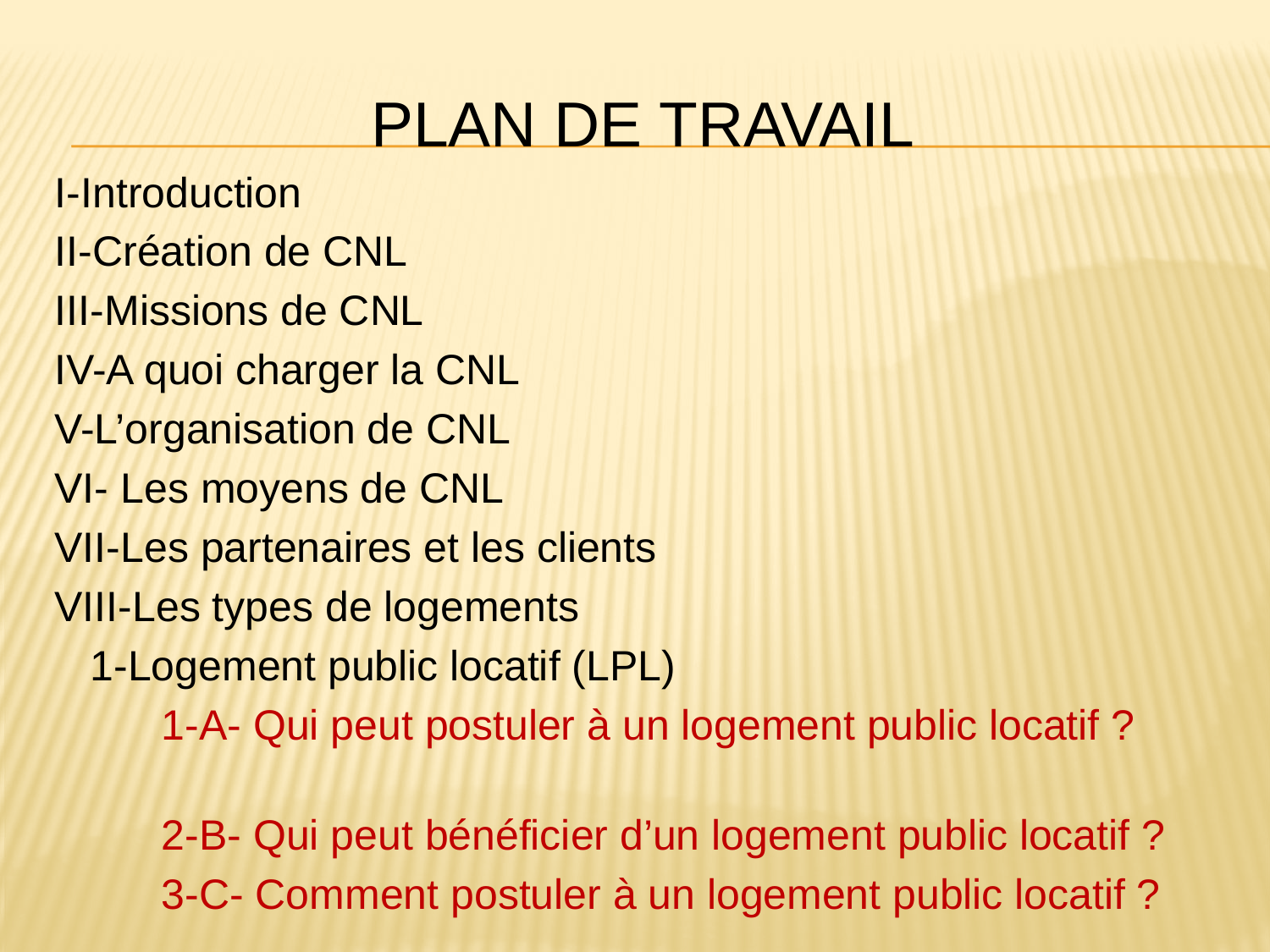

# Plan de travail
I-Introduction
II-Création de CNL
III-Missions de CNL
IV-A quoi charger la CNL
V-L’organisation de CNL
VI- Les moyens de CNL
VII-Les partenaires et les clients
VIII-Les types de logements
   1-Logement public locatif (LPL)
         1-A- Qui peut postuler à un logement public locatif ?
         2-B- Qui peut bénéficier d’un logement public locatif ?
         3-C- Comment postuler à un logement public locatif ?